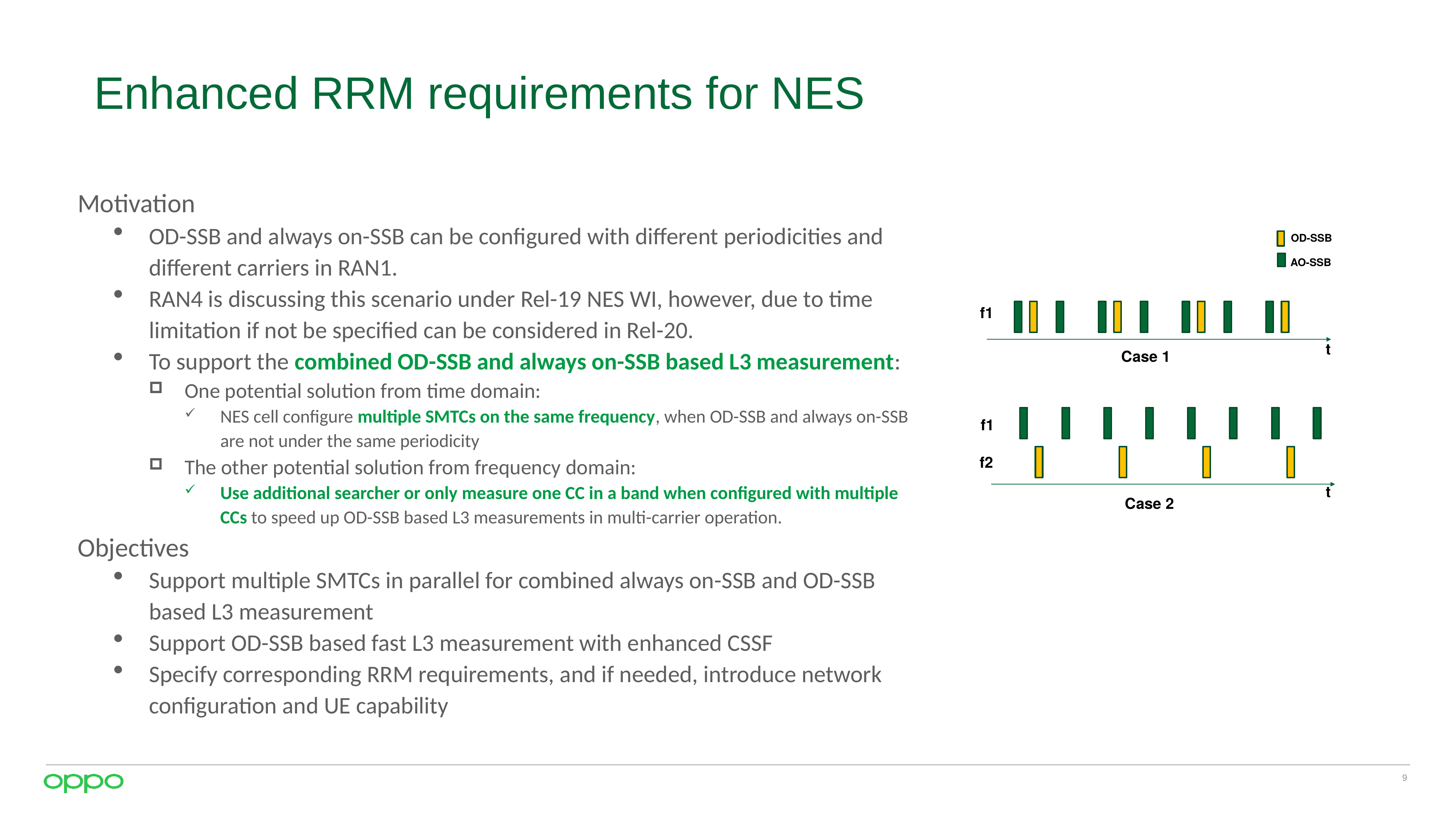

# Enhanced RRM requirements for NES
Motivation
OD-SSB and always on-SSB can be configured with different periodicities and different carriers in RAN1.
RAN4 is discussing this scenario under Rel-19 NES WI, however, due to time limitation if not be specified can be considered in Rel-20.
To support the combined OD-SSB and always on-SSB based L3 measurement:
One potential solution from time domain:
NES cell configure multiple SMTCs on the same frequency, when OD-SSB and always on-SSB are not under the same periodicity
The other potential solution from frequency domain:
Use additional searcher or only measure one CC in a band when configured with multiple CCs to speed up OD-SSB based L3 measurements in multi-carrier operation.
Objectives
Support multiple SMTCs in parallel for combined always on-SSB and OD-SSB based L3 measurement
Support OD-SSB based fast L3 measurement with enhanced CSSF
Specify corresponding RRM requirements, and if needed, introduce network configuration and UE capability
OD-SSB

f1

t
Case 1

f1

f2
t
Case 2
AO-SSB